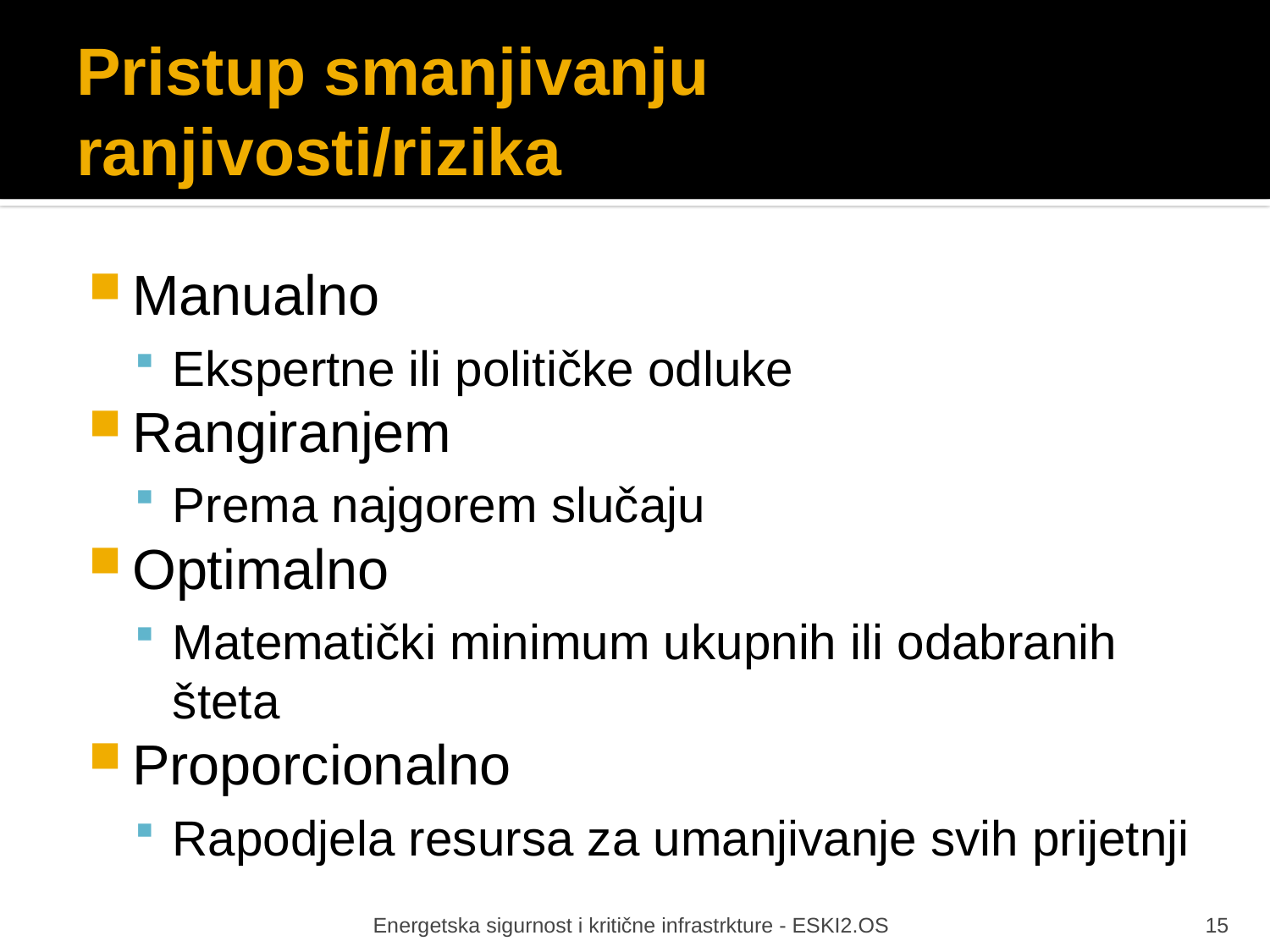

# Pristup smanjivanju ranjivosti/rizika
Manualno
Ekspertne ili političke odluke
Rangiranjem
Prema najgorem slučaju
Optimalno
Matematički minimum ukupnih ili odabranih šteta
Proporcionalno
Rapodjela resursa za umanjivanje svih prijetnji

Energetska sigurnost i kritične infrastrkture - ESKI2.OS
15